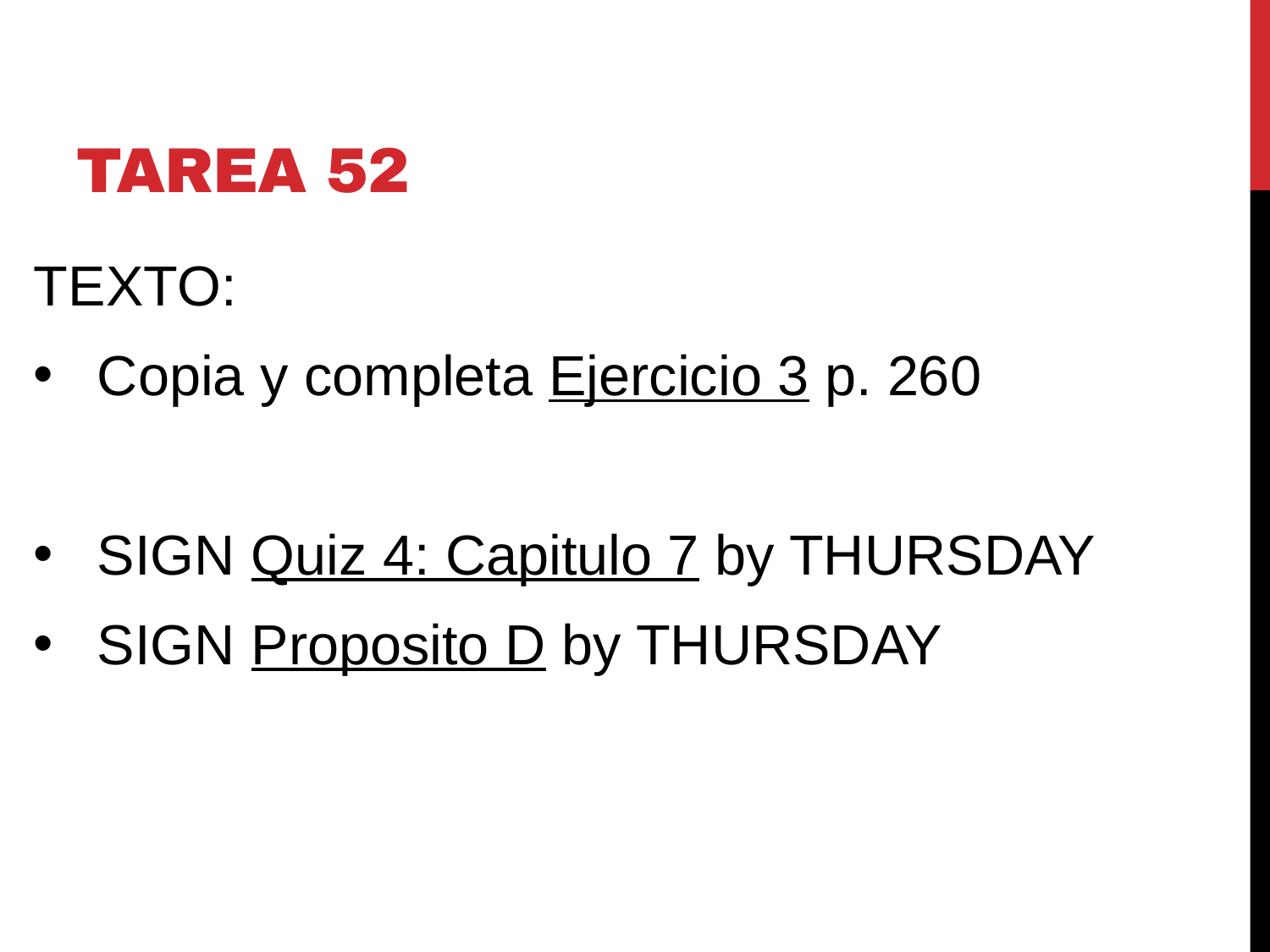

# TAREA 52
TEXTO:
Copia y completa Ejercicio 3 p. 260

SIGN Quiz 4: Capitulo 7 by THURSDAY
SIGN Proposito D by THURSDAY